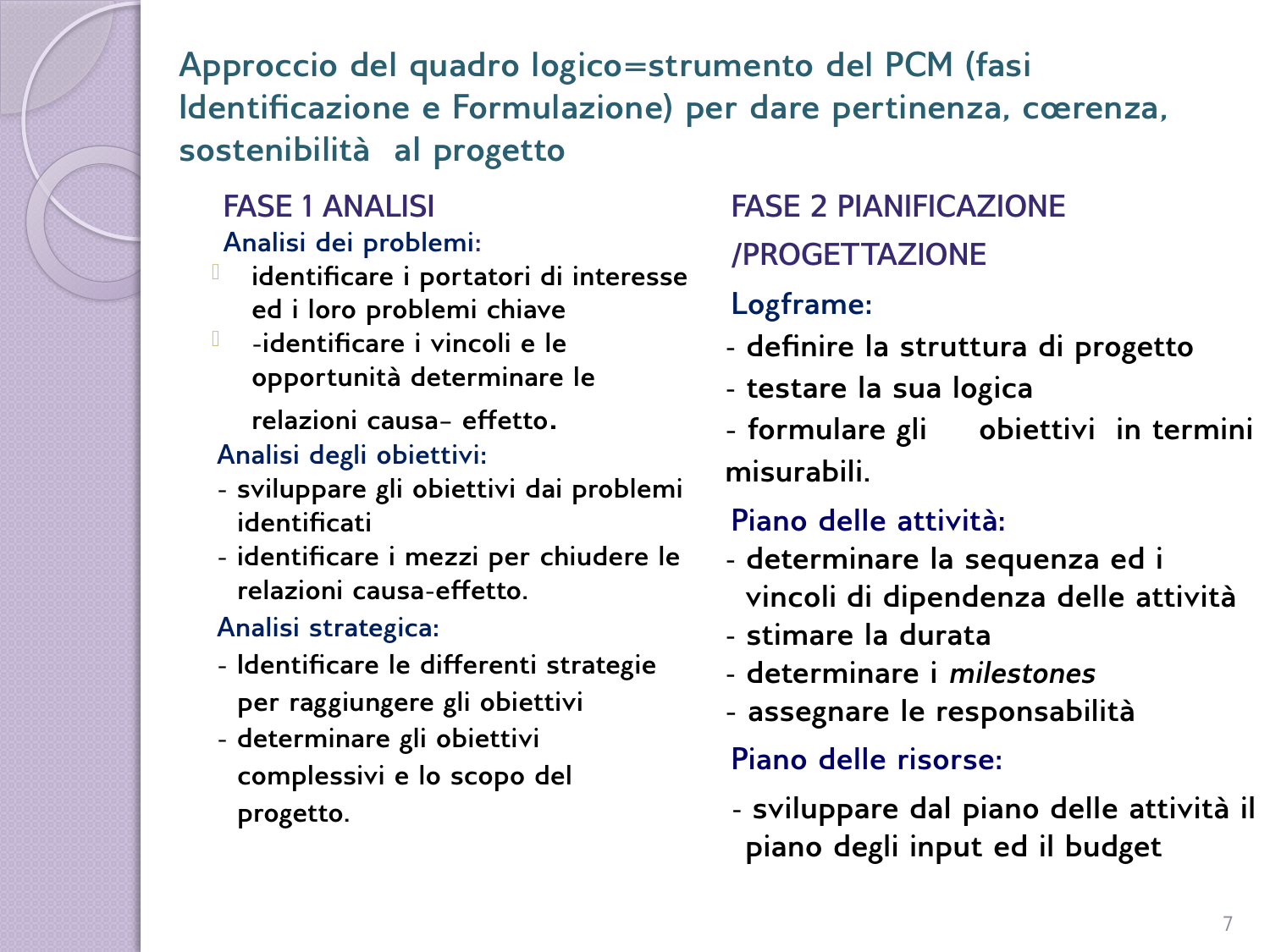

Approccio del quadro logico=strumento del PCM (fasi Identificazione e Formulazione) per dare pertinenza, coerenza, sostenibilità  al progetto
#
FASE 1 ANALISI
Analisi dei problemi:
identificare i portatori di interesse ed i loro problemi chiave
-identificare i vincoli e le opportunità determinare le relazioni causa– effetto.
Analisi degli obiettivi:
- sviluppare gli obiettivi dai problemi identificati
- identificare i mezzi per chiudere le relazioni causa-effetto.
Analisi strategica:
- Identificare le differenti strategie per raggiungere gli obiettivi
- determinare gli obiettivi complessivi e lo scopo del progetto.

FASE 2 PIANIFICAZIONE
/PROGETTAZIONE
Logframe:
- definire la struttura di progetto
- testare la sua logica
- formulare gli	obiettivi	 in termini misurabili.
Piano delle attività:
- determinare la sequenza ed i vincoli di dipendenza delle attività
- stimare la durata
- determinare i milestones
- assegnare le responsabilità
Piano delle risorse:
- sviluppare dal piano delle attività il piano degli input ed il budget

7